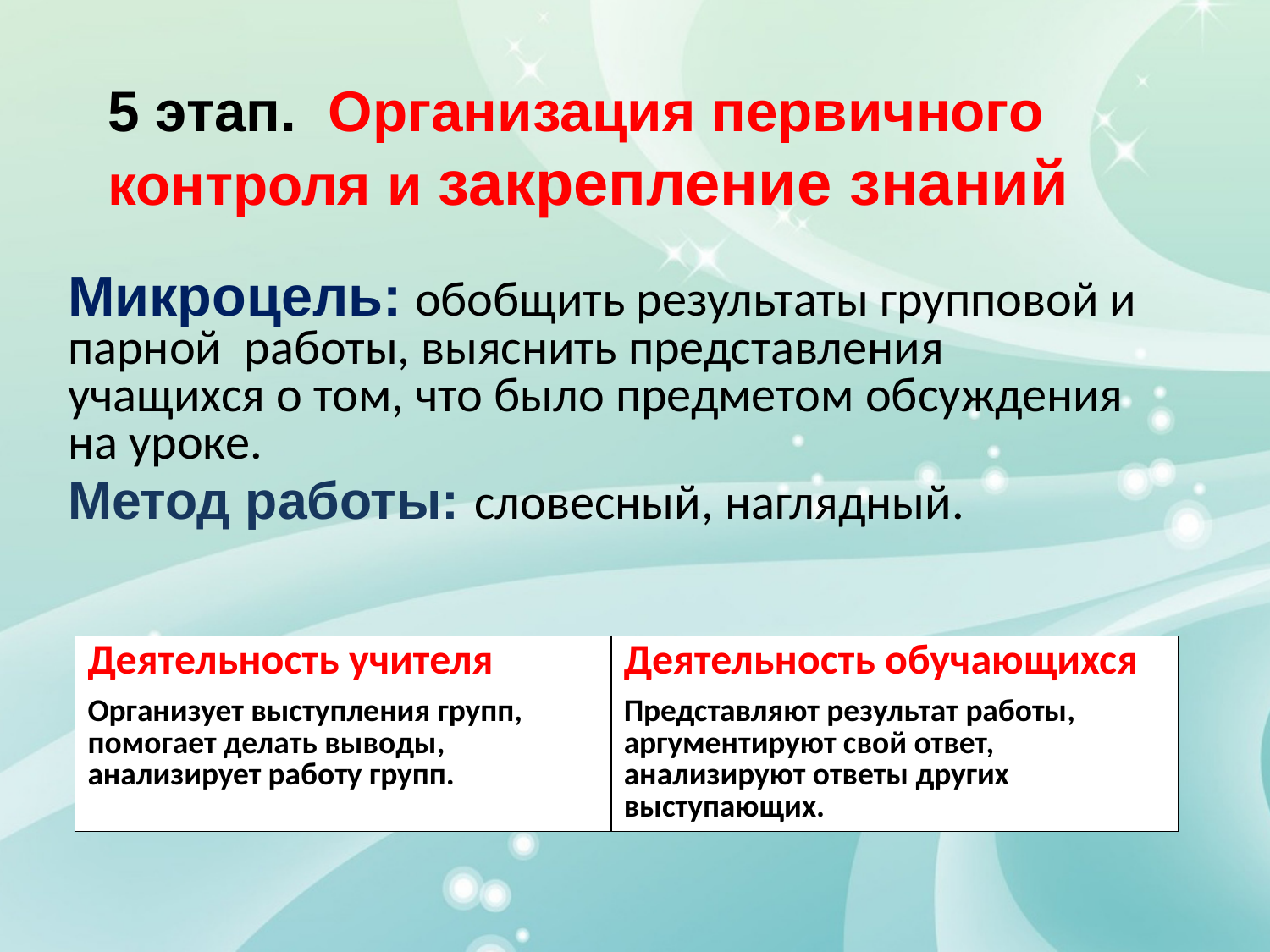

# 5 этап.  Организация первичного контроля и закрепление знаний
Микроцель: обобщить результаты групповой и парной  работы, выяснить представления учащихся о том, что было предметом обсуждения на уроке.
Метод работы: словесный, наглядный.

| Деятельность учителя | Деятельность обучающихся |
| --- | --- |
| Организует выступления групп, помогает делать выводы, анализирует работу групп. | Представляют результат работы, аргументируют свой ответ, анализируют ответы других выступающих. |